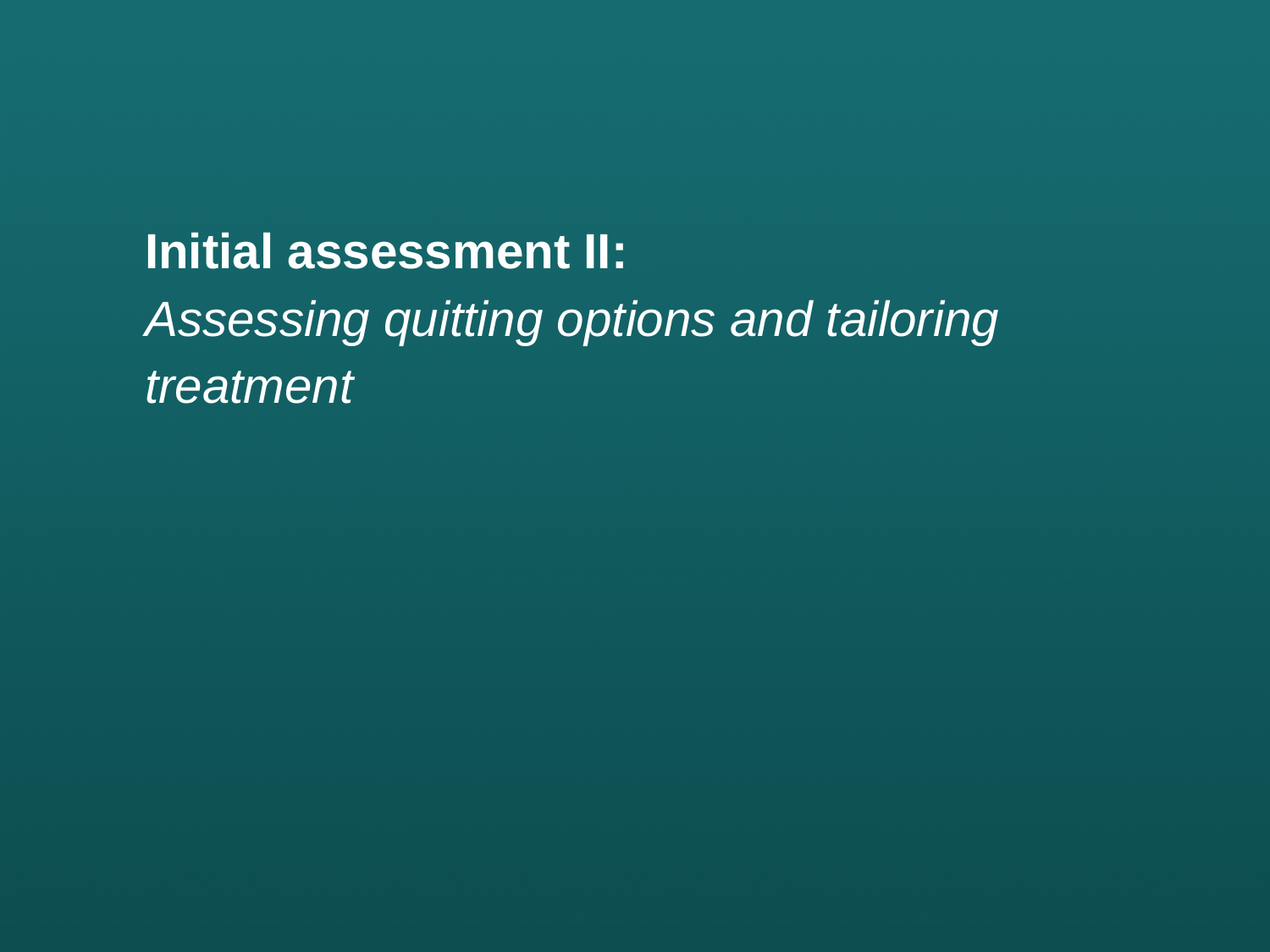

#
Initial assessment II:
Assessing quitting options and tailoring treatment